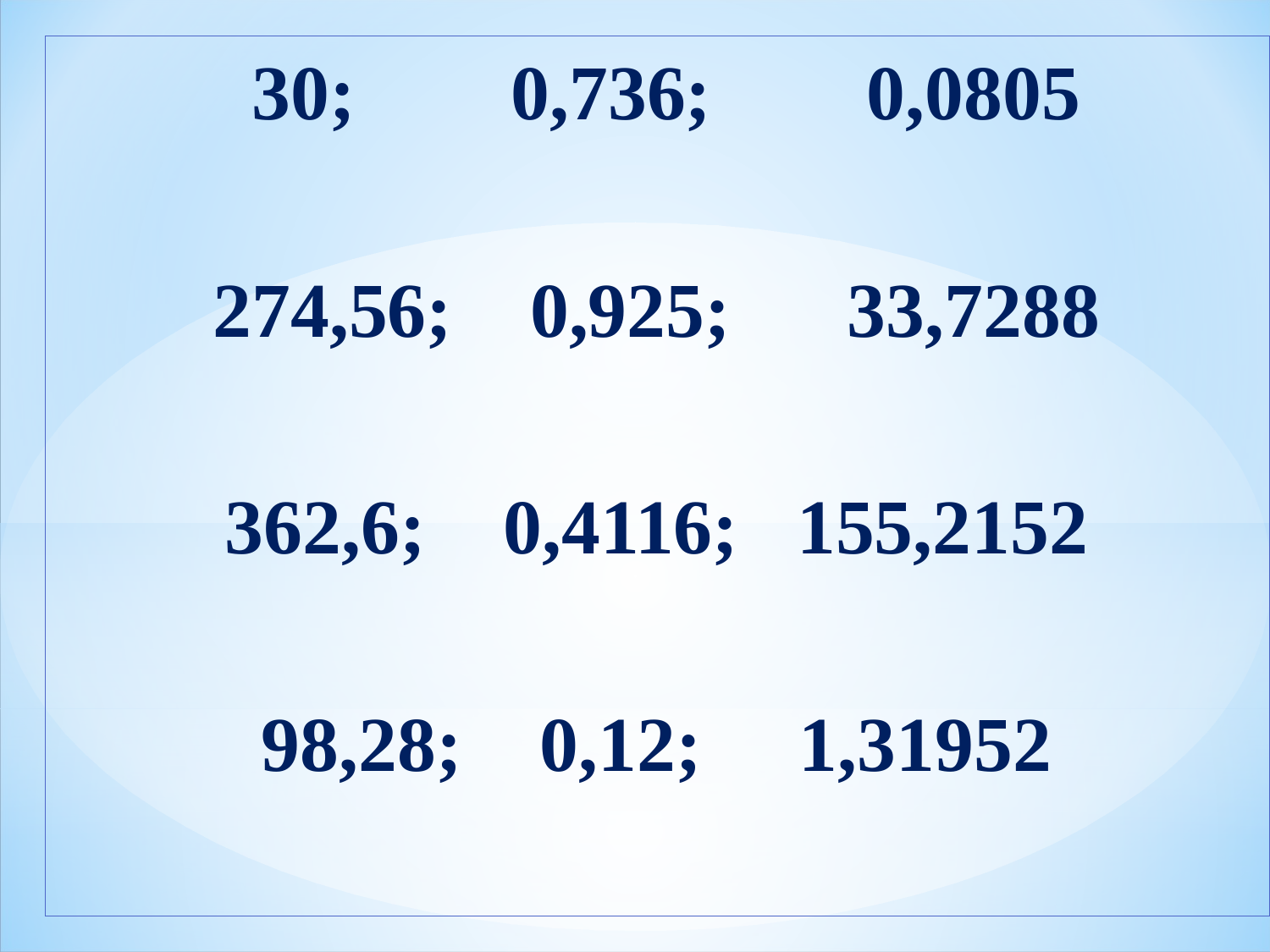

30;        0,736;        0,0805

274,56;    0,925;      33,7288

362,6;    0,4116;   155,2152

98,28;    0,12;     1,31952